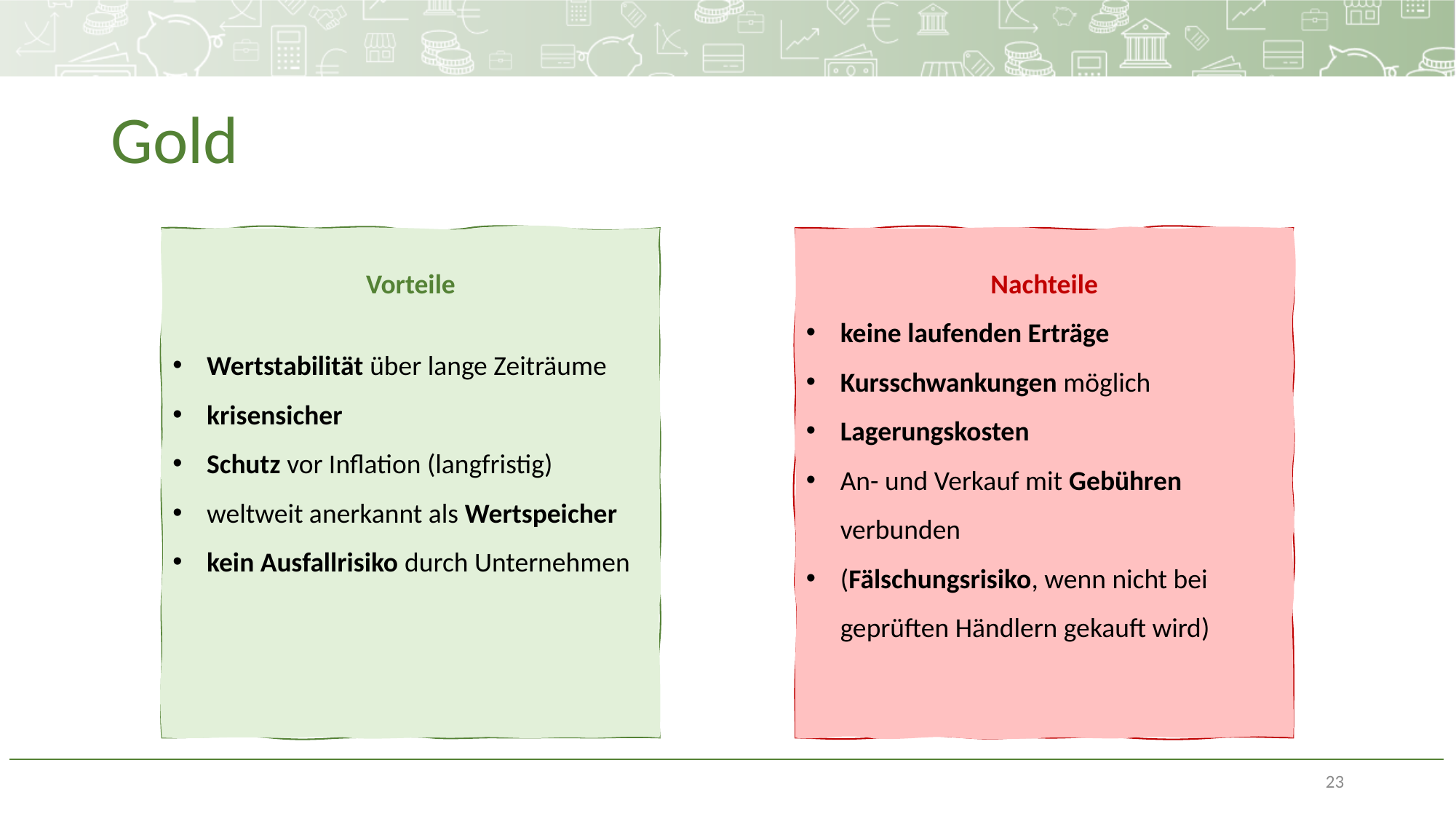

# Gold

Vorteile

Wertstabilität über lange Zeiträume
krisensicher
Schutz vor Inflation (langfristig)
weltweit anerkannt als Wertspeicher
kein Ausfallrisiko durch Unternehmen

Nachteile
keine laufenden Erträge
Kursschwankungen möglich
Lagerungskosten
An- und Verkauf mit Gebühren verbunden
(Fälschungsrisiko, wenn nicht bei geprüften Händlern gekauft wird)

23